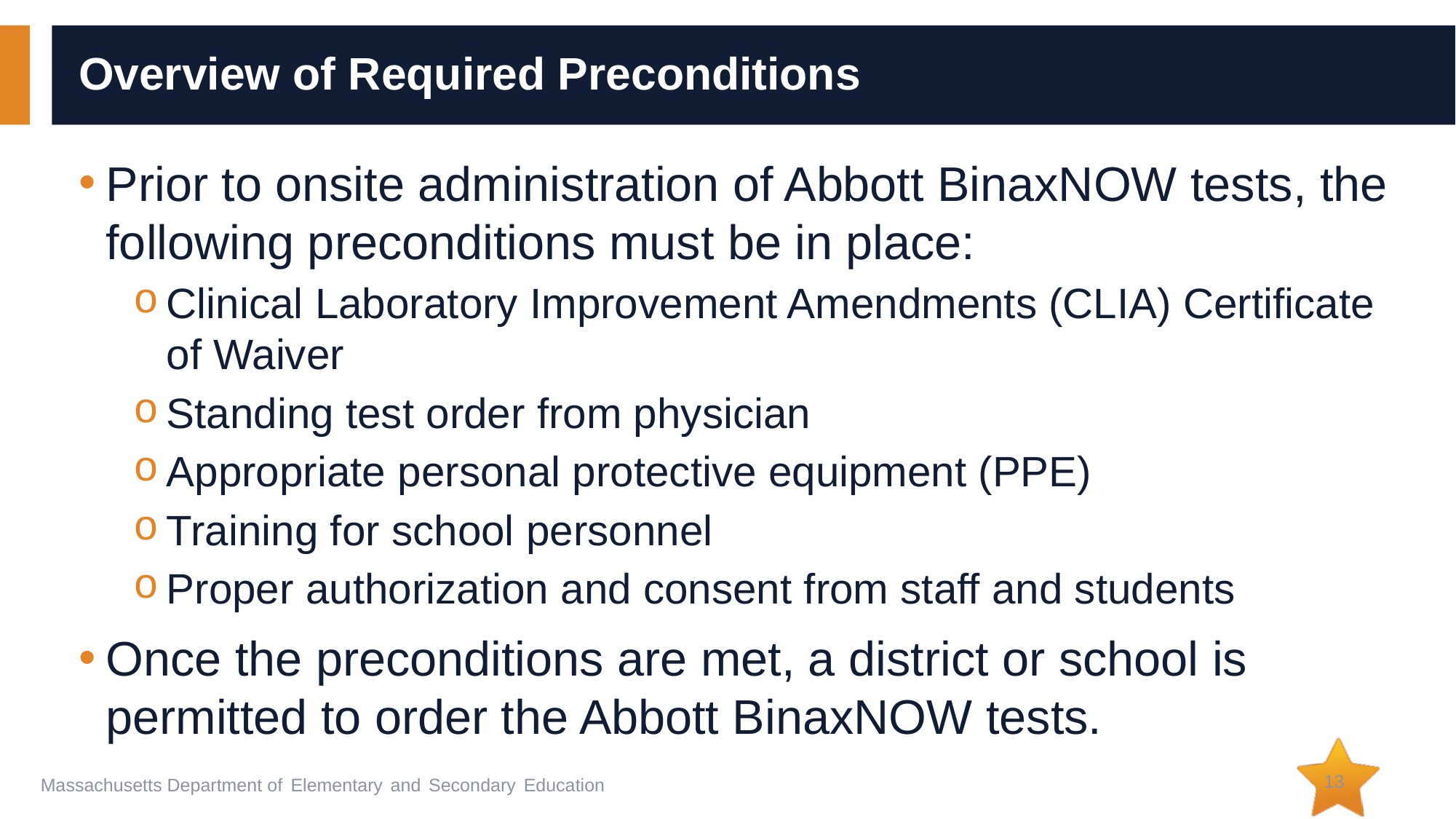

# Overview of Required Preconditions
Prior to onsite administration of Abbott BinaxNOW tests, the following preconditions must be in place:
Clinical Laboratory Improvement Amendments (CLIA) Certificate of Waiver
Standing test order from physician
Appropriate personal protective equipment (PPE)
Training for school personnel
Proper authorization and consent from staff and students
Once the preconditions are met, a district or school is permitted to order the Abbott BinaxNOW tests.
13